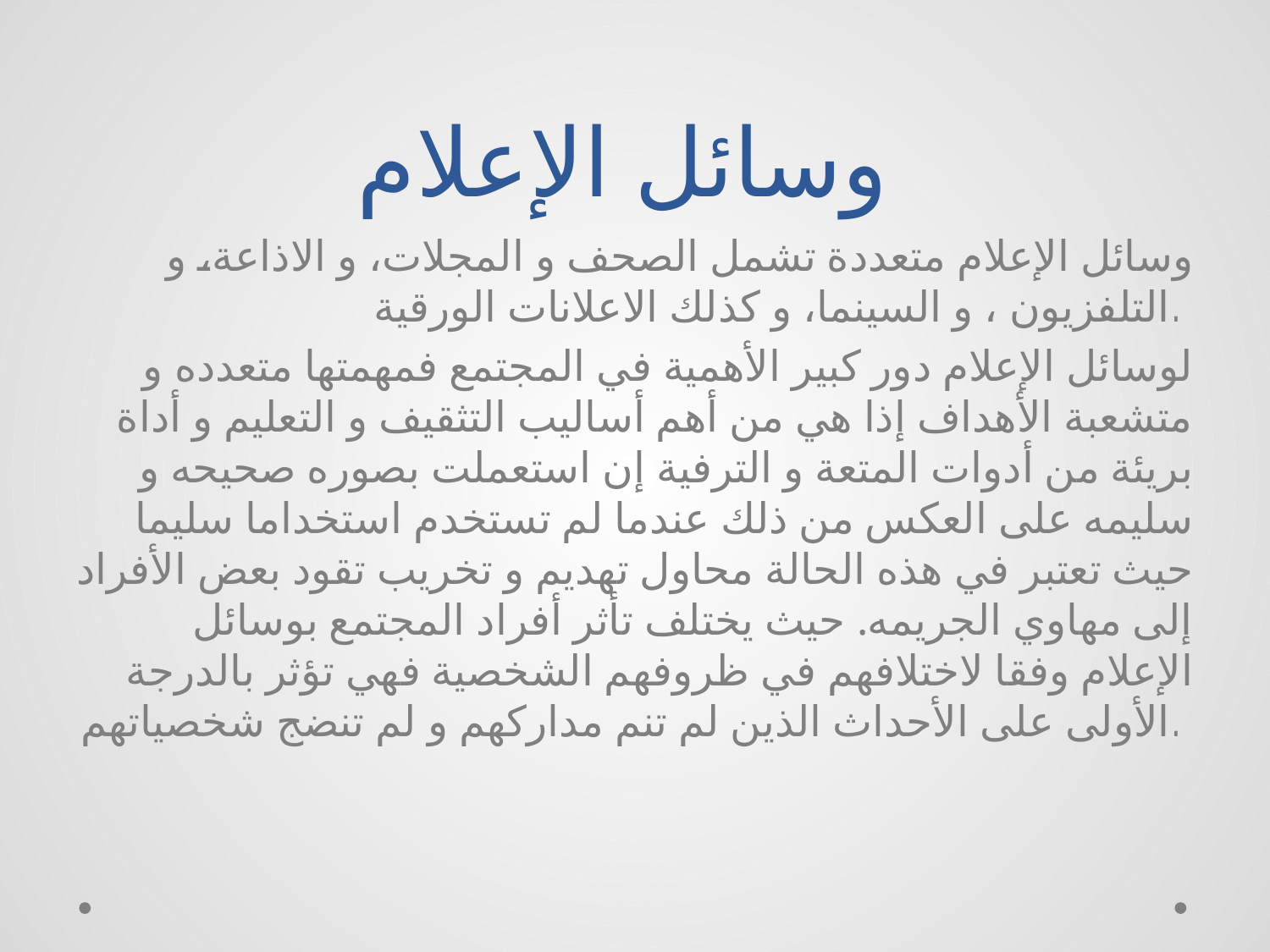

# وسائل الإعلام
وسائل الإعلام متعددة تشمل الصحف و المجلات، و الاذاعة، و التلفزيون ، و السينما، و كذلك الاعلانات الورقية.
لوسائل الإعلام دور كبير الأهمية في المجتمع فمهمتها متعدده و متشعبة الأهداف إذا هي من أهم أساليب التثقيف و التعليم و أداة بريئة من أدوات المتعة و الترفية إن استعملت بصوره صحيحه و سليمه على العكس من ذلك عندما لم تستخدم استخداما سليما حيث تعتبر في هذه الحالة محاول تهديم و تخريب تقود بعض الأفراد إلى مهاوي الجريمه. حيث يختلف تأثر أفراد المجتمع بوسائل الإعلام وفقا لاختلافهم في ظروفهم الشخصية فهي تؤثر بالدرجة الأولى على الأحداث الذين لم تنم مداركهم و لم تنضج شخصياتهم.